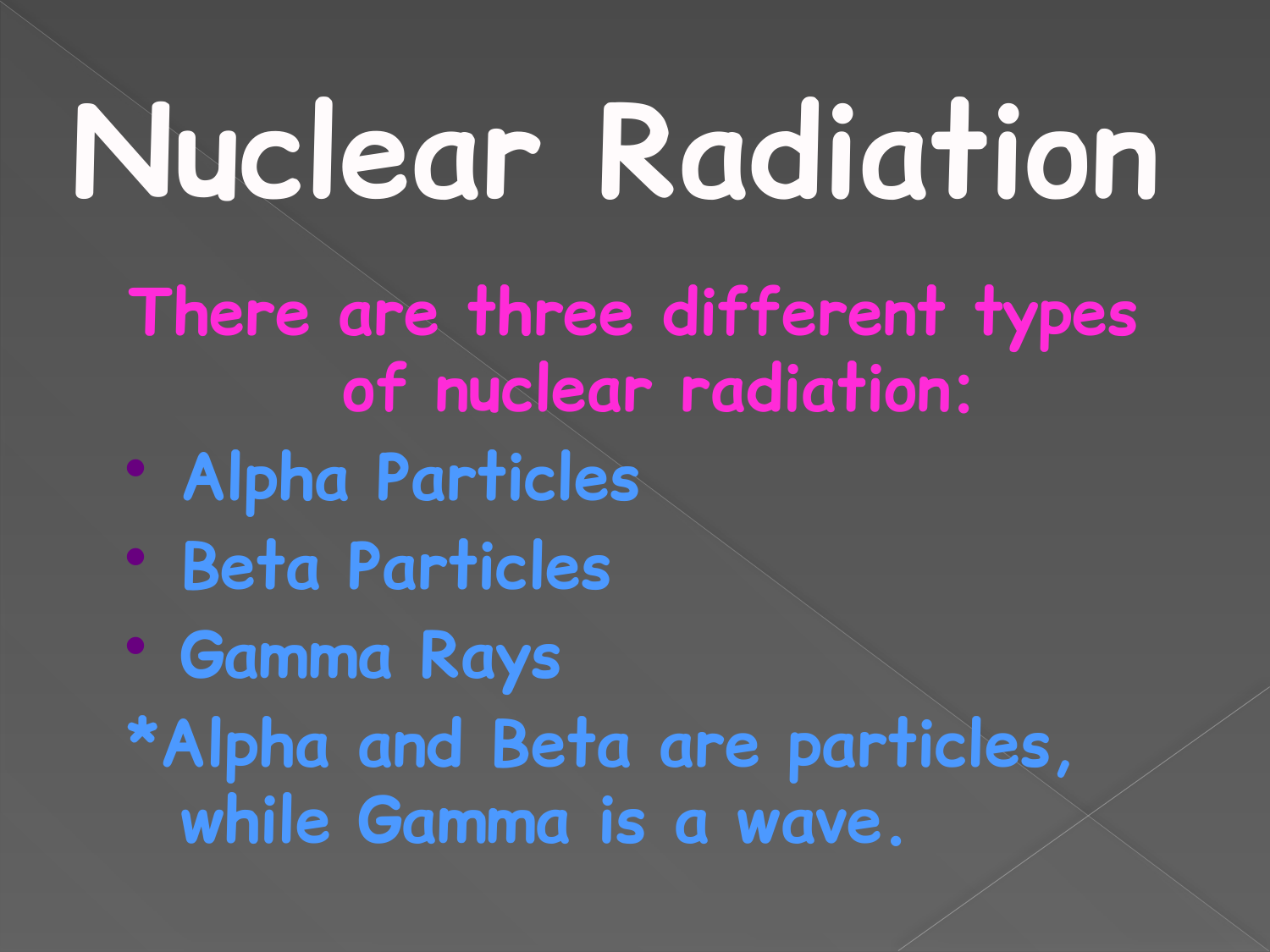

Nuclear Radiation
There are three different types of nuclear radiation:
Alpha Particles
Beta Particles
Gamma Rays
*Alpha and Beta are particles, while Gamma is a wave.